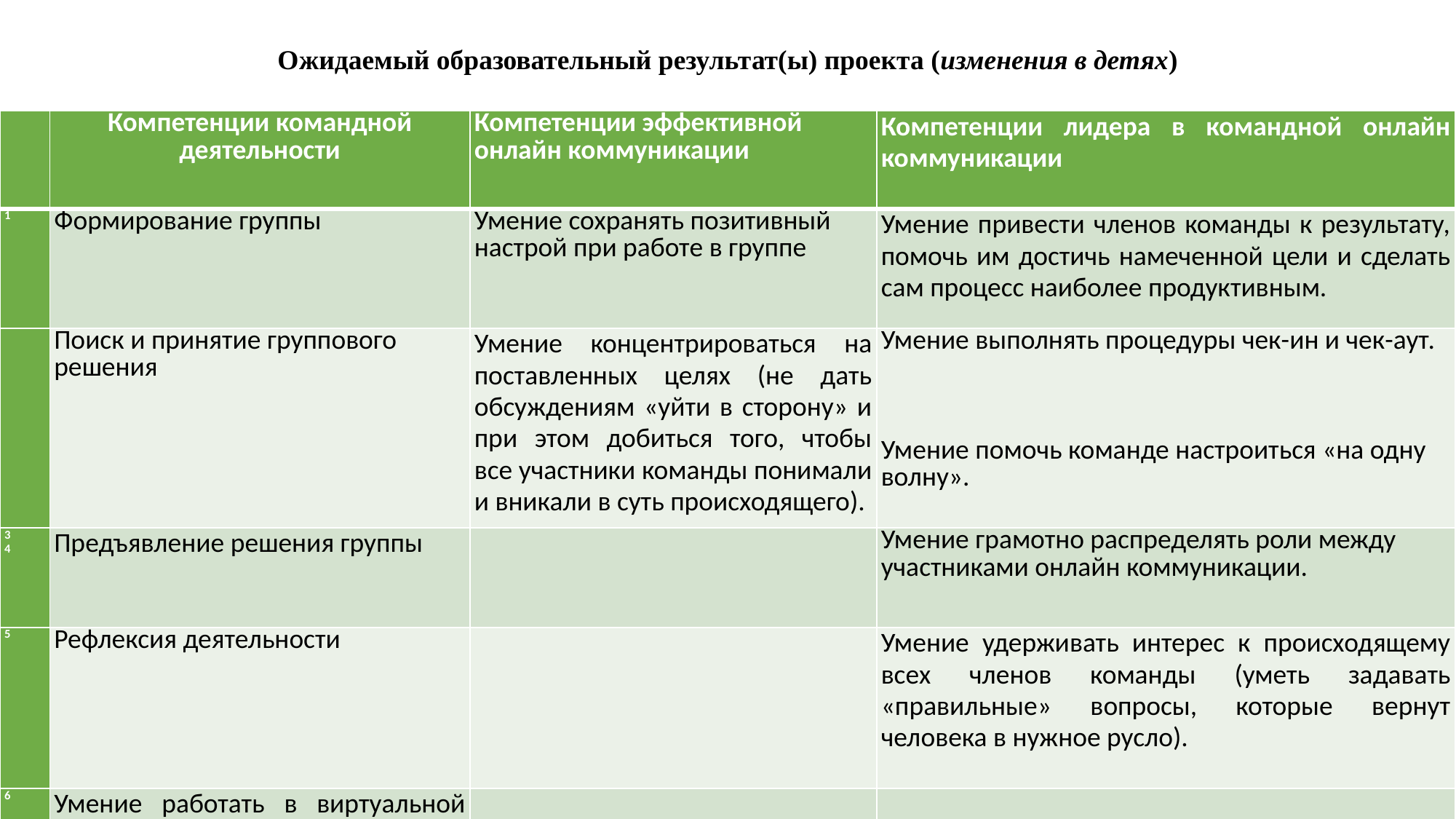

Ожидаемый образовательный результат(ы) проекта (изменения в детях)
|  | Компетенции командной деятельности | Компетенции эффективной онлайн коммуникации | Компетенции лидера в командной онлайн коммуникации |
| --- | --- | --- | --- |
| 1 | Формирование группы | Умение сохранять позитивный настрой при работе в группе | Умение привести членов команды к результату, помочь им достичь намеченной цели и сделать сам процесс наиболее продуктивным. |
|  | Поиск и принятие группового решения | Умение концентрироваться на поставленных целях (не дать обсуждениям «уйти в сторону» и при этом добиться того, чтобы все участники команды понимали и вникали в суть происходящего). | Умение выполнять процедуры чек-ин и чек-аут. Умение помочь команде настроиться «на одну волну». |
| 3 4 | Предъявление решения группы |  | Умение грамотно распределять роли между участниками онлайн коммуникации. |
| 5 | Рефлексия деятельности |  | Умение удерживать интерес к происходящему всех членов команды (уметь задавать «правильные» вопросы, которые вернут человека в нужное русло). |
| 6 | Умение работать в виртуальной команде, освоение сетевых виртуальных игр. |  |  |